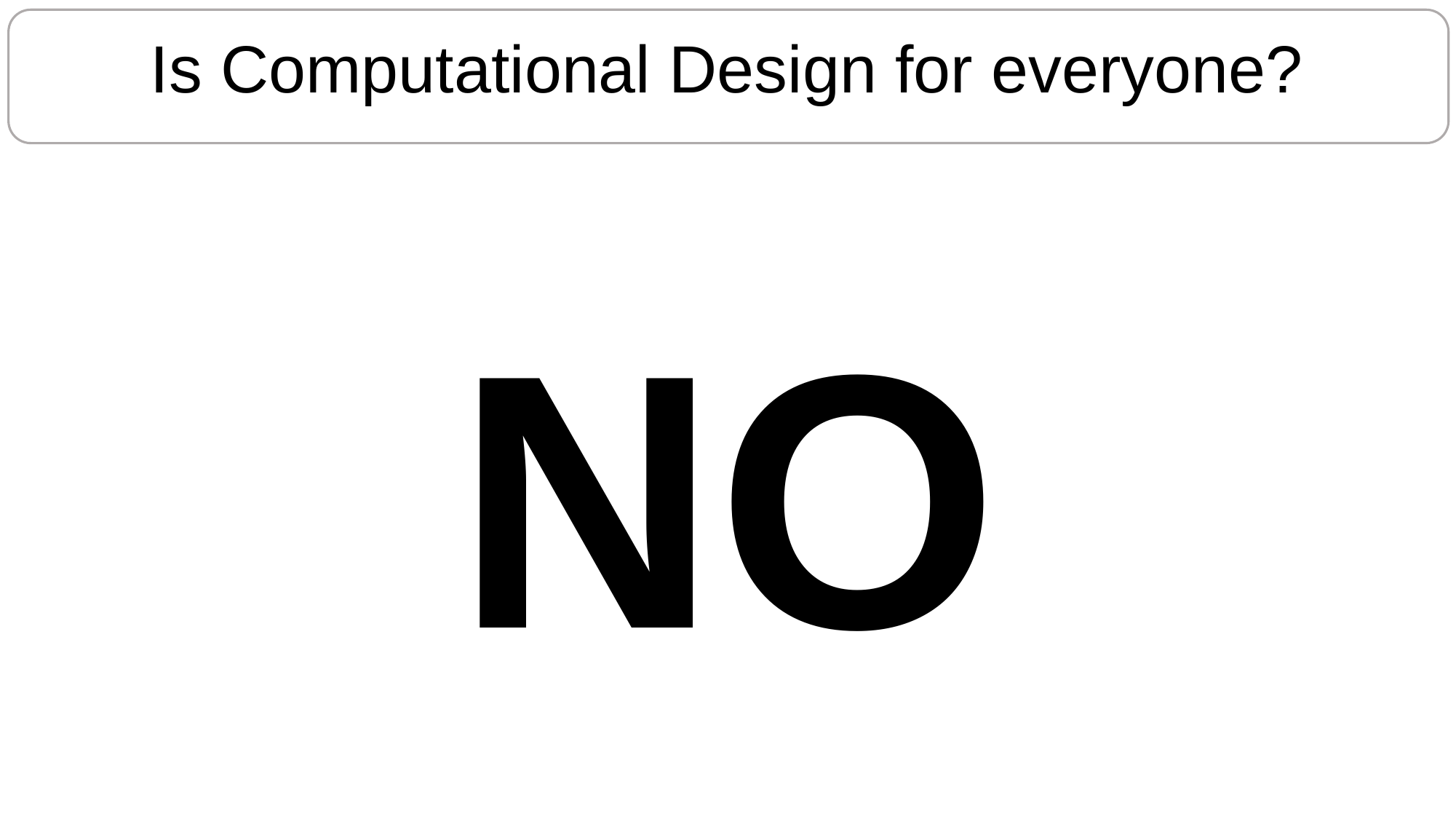

# Is Computational Design for everyone?
NO